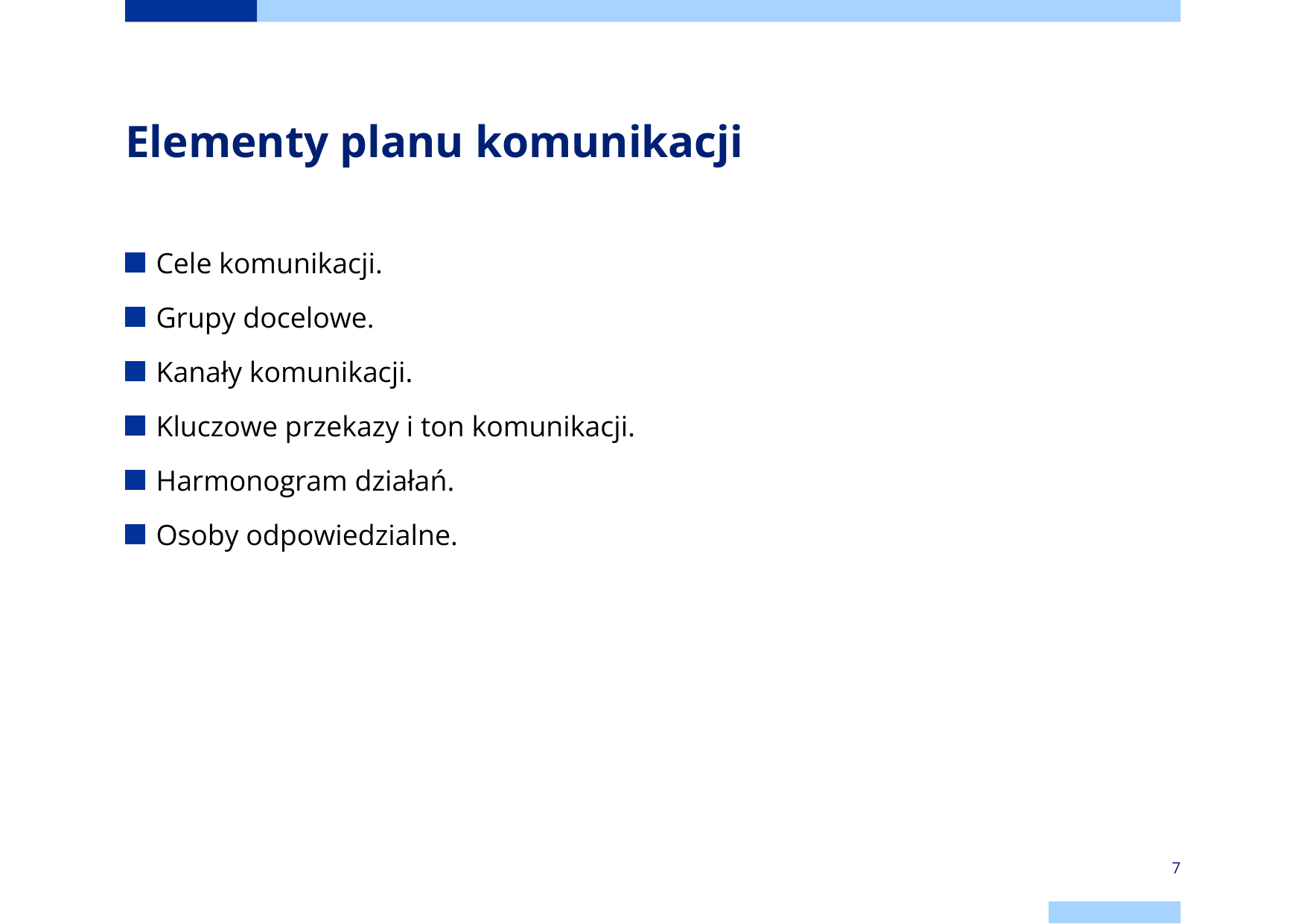

# Elementy planu komunikacji
Cele komunikacji.
Grupy docelowe.
Kanały komunikacji.
Kluczowe przekazy i ton komunikacji.
Harmonogram działań.
Osoby odpowiedzialne.
7